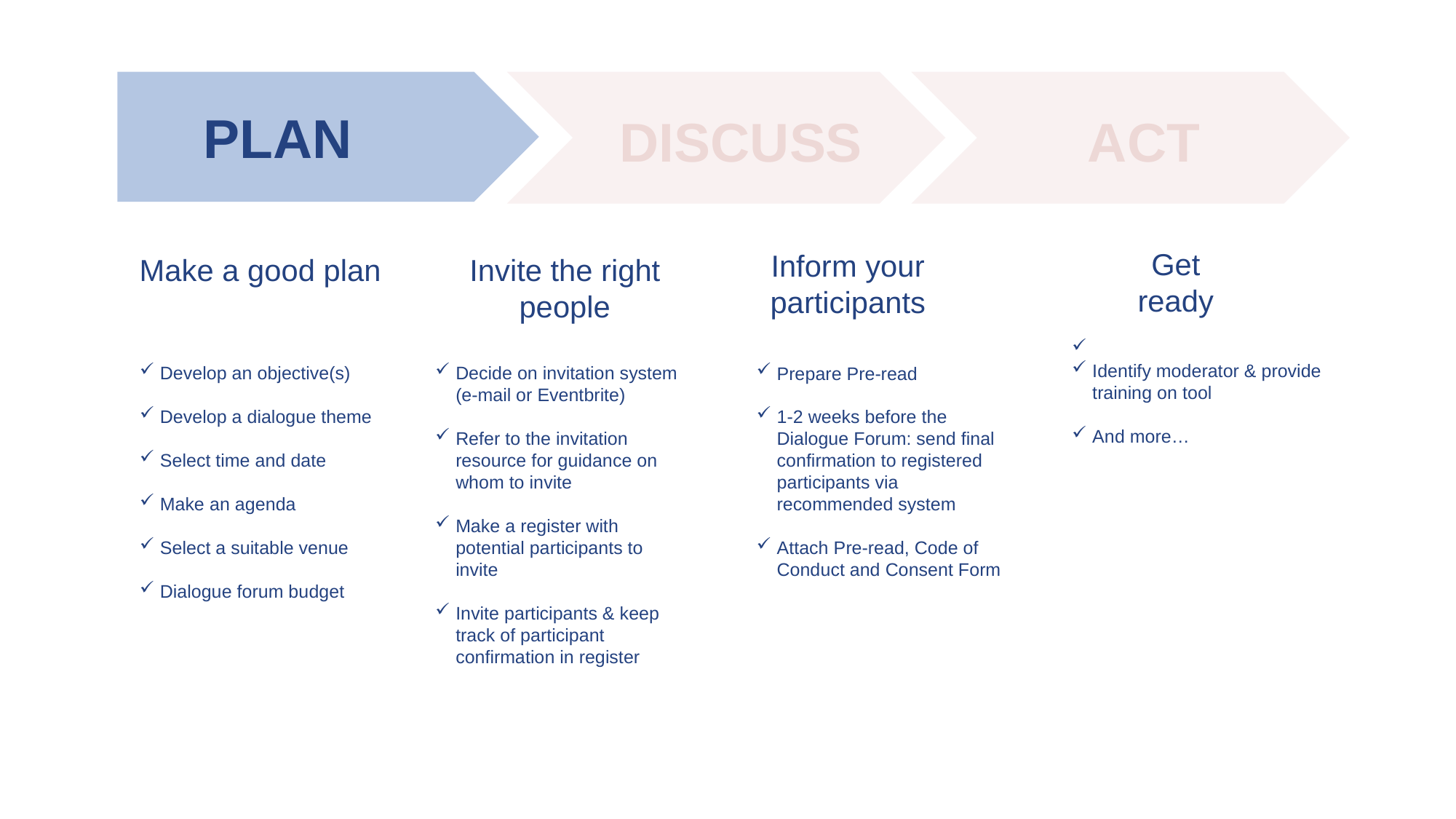

PLAN
DISCUSS
ACT

Get
ready
Inform your participants
Make a good plan
Invite the right people

Identify moderator & provide training on tool

And more…
Develop an objective(s)

Develop a dialogue theme

Select time and date

Make an agenda

Select a suitable venue

Dialogue forum budget

Decide on invitation system (e-mail or Eventbrite)

Refer to the invitation resource for guidance on whom to invite

Make a register with potential participants to invite

Invite participants & keep track of participant confirmation in register
Prepare Pre-read

1-2 weeks before the Dialogue Forum: send final confirmation to registered participants via recommended system

Attach Pre-read, Code of Conduct and Consent Form